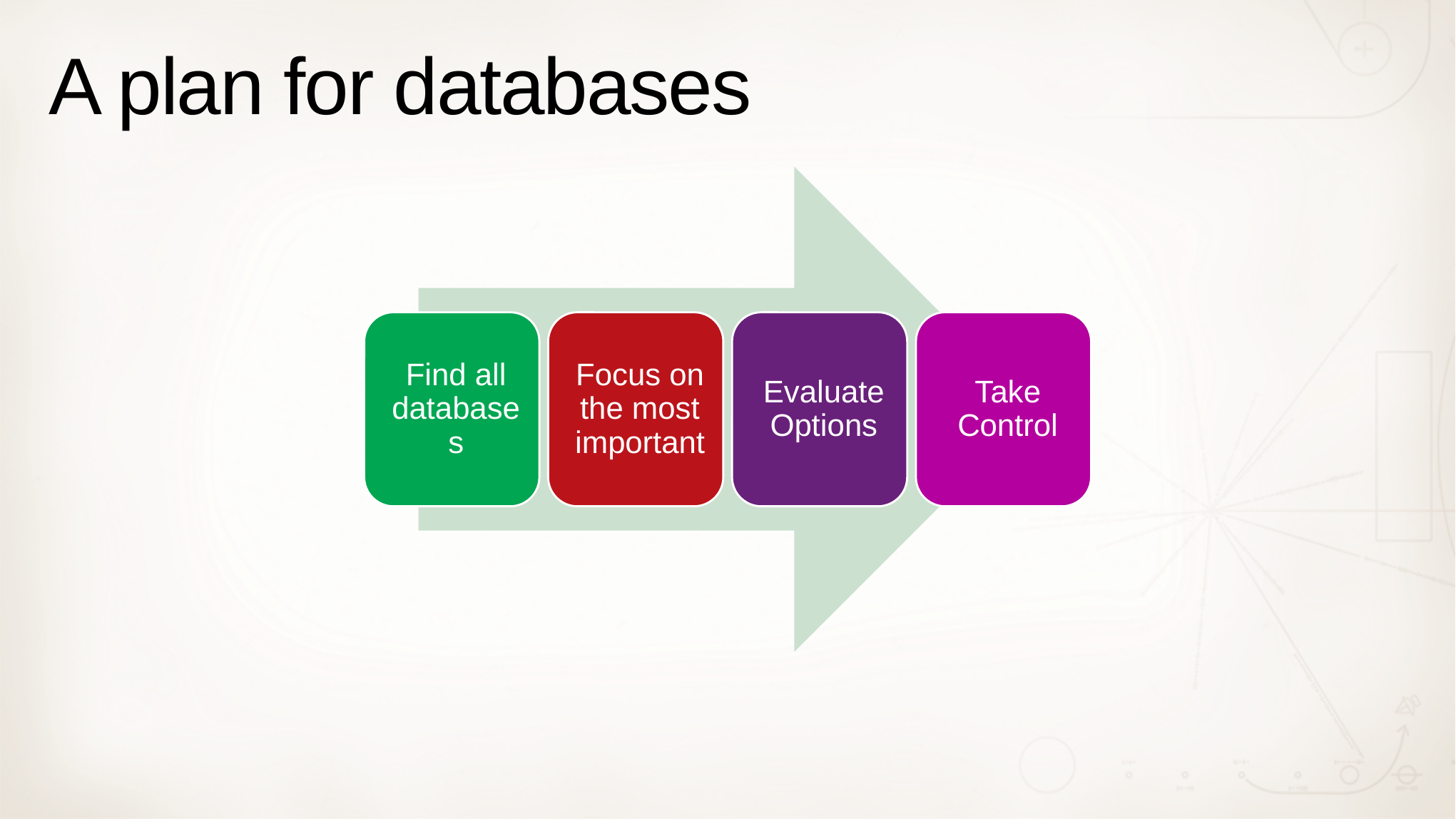

# A plan for databases
Find all databases
Focus on the most important
Evaluate Options
Take Control